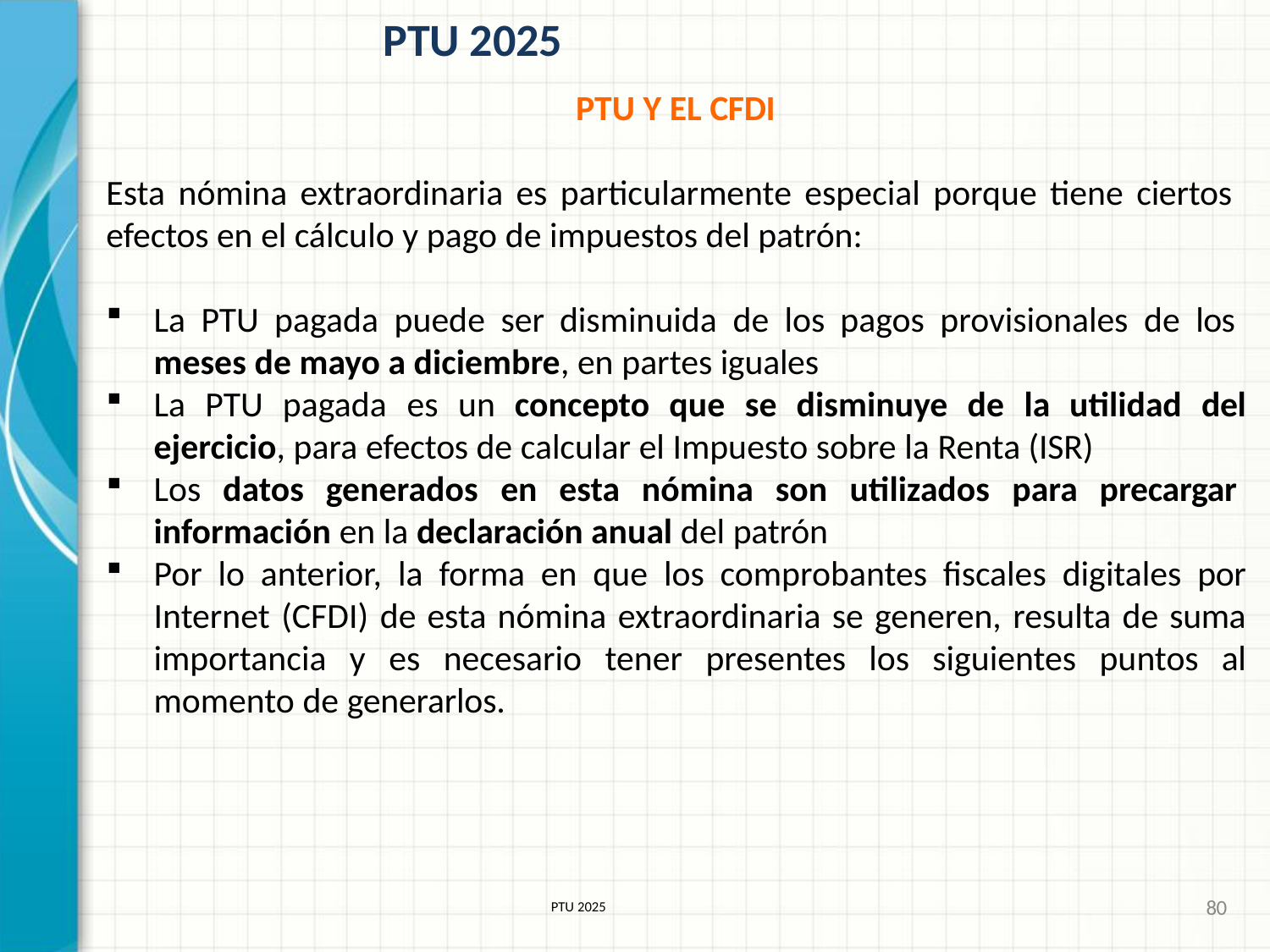

# PTU 2025
PTU Y EL CFDI
Esta nómina extraordinaria es particularmente especial porque tiene ciertos
efectos en el cálculo y pago de impuestos del patrón:
La PTU pagada puede ser disminuida de los pagos provisionales de los
meses de mayo a diciembre, en partes iguales
La  PTU  pagada  es  un  concepto  que  se  disminuye  de  la  utilidad  del ejercicio, para efectos de calcular el Impuesto sobre la Renta (ISR)
Los  datos  generados  en  esta  nómina  son  utilizados  para  precargar
información en la declaración anual del patrón
Por lo anterior, la forma en que los comprobantes fiscales digitales por Internet (CFDI) de esta nómina extraordinaria se generen, resulta de suma importancia  y  es  necesario  tener  presentes  los  siguientes  puntos  al momento de generarlos.
80
PTU 2025